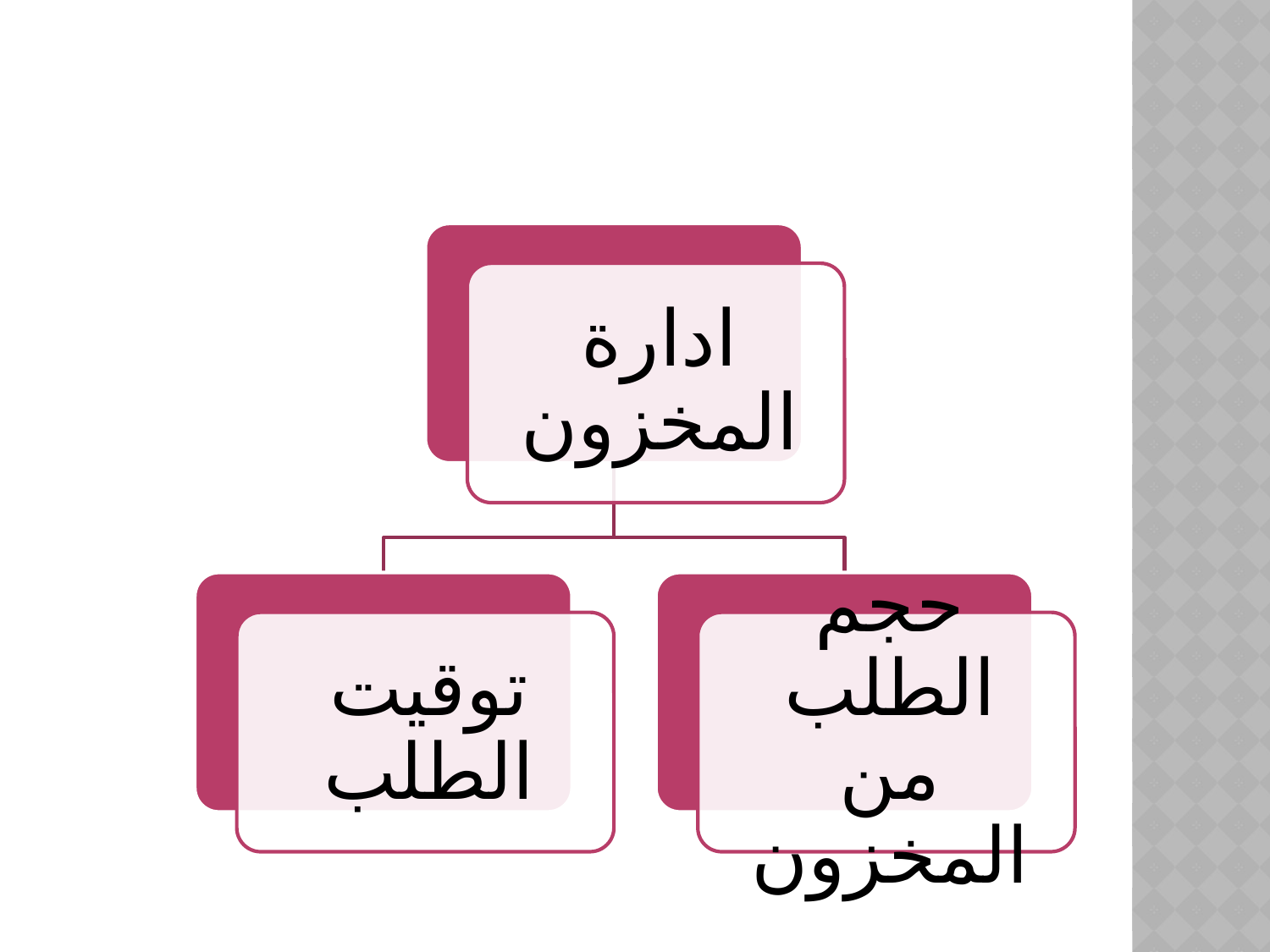

#
ادارة المخزون
توقيت الطلب
حجم الطلب من المخزون